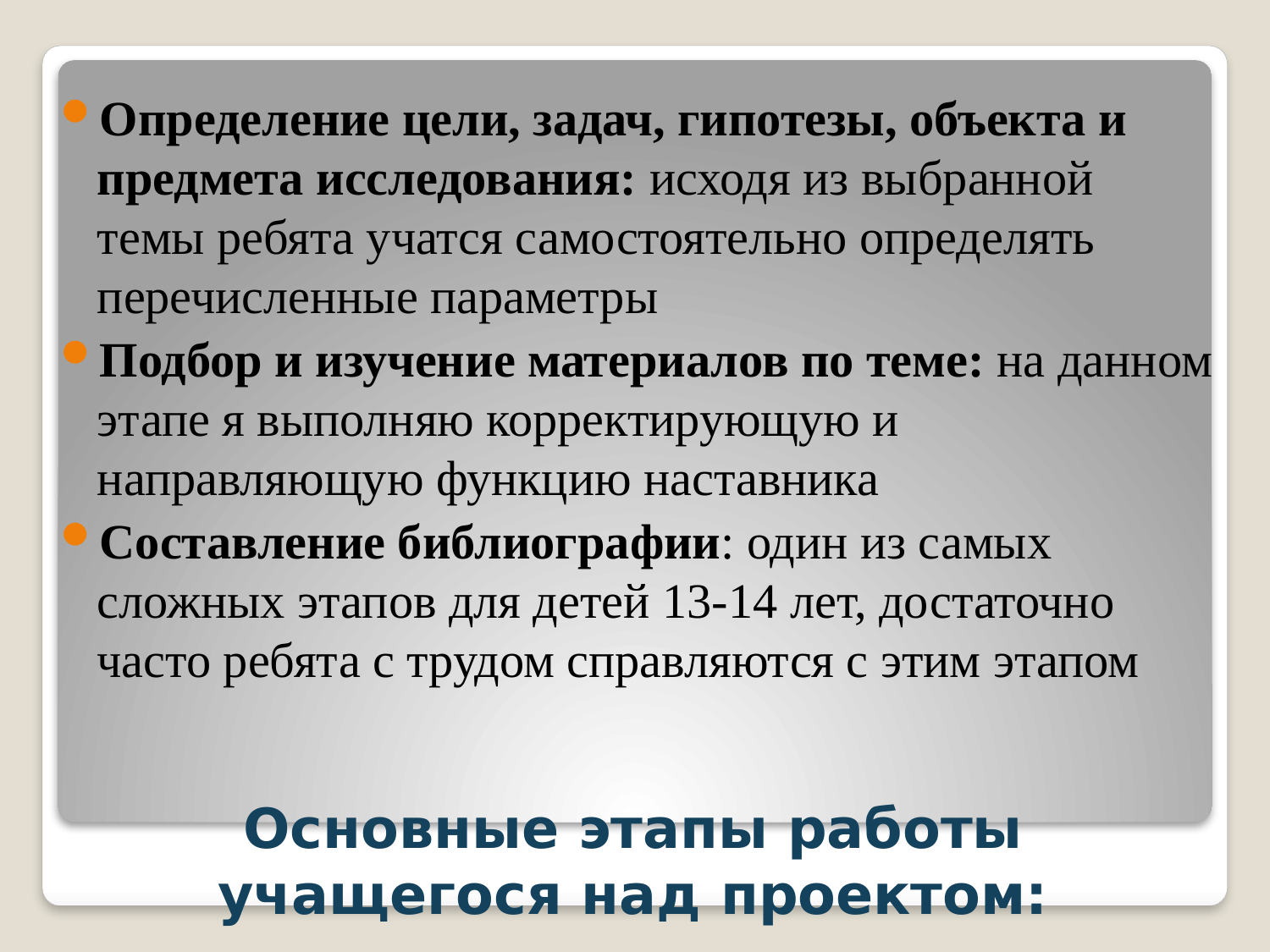

Определение цели, задач, гипотезы, объекта и предмета исследования: исходя из выбранной темы ребята учатся самостоятельно определять  перечисленные параметры
Подбор и изучение материалов по теме: на данном этапе я выполняю корректирующую и направляющую функцию наставника
Составление библиографии: один из самых сложных этапов для детей 13-14 лет, достаточно часто ребята с трудом справляются с этим этапом

# Основные этапы работы учащегося над проектом: